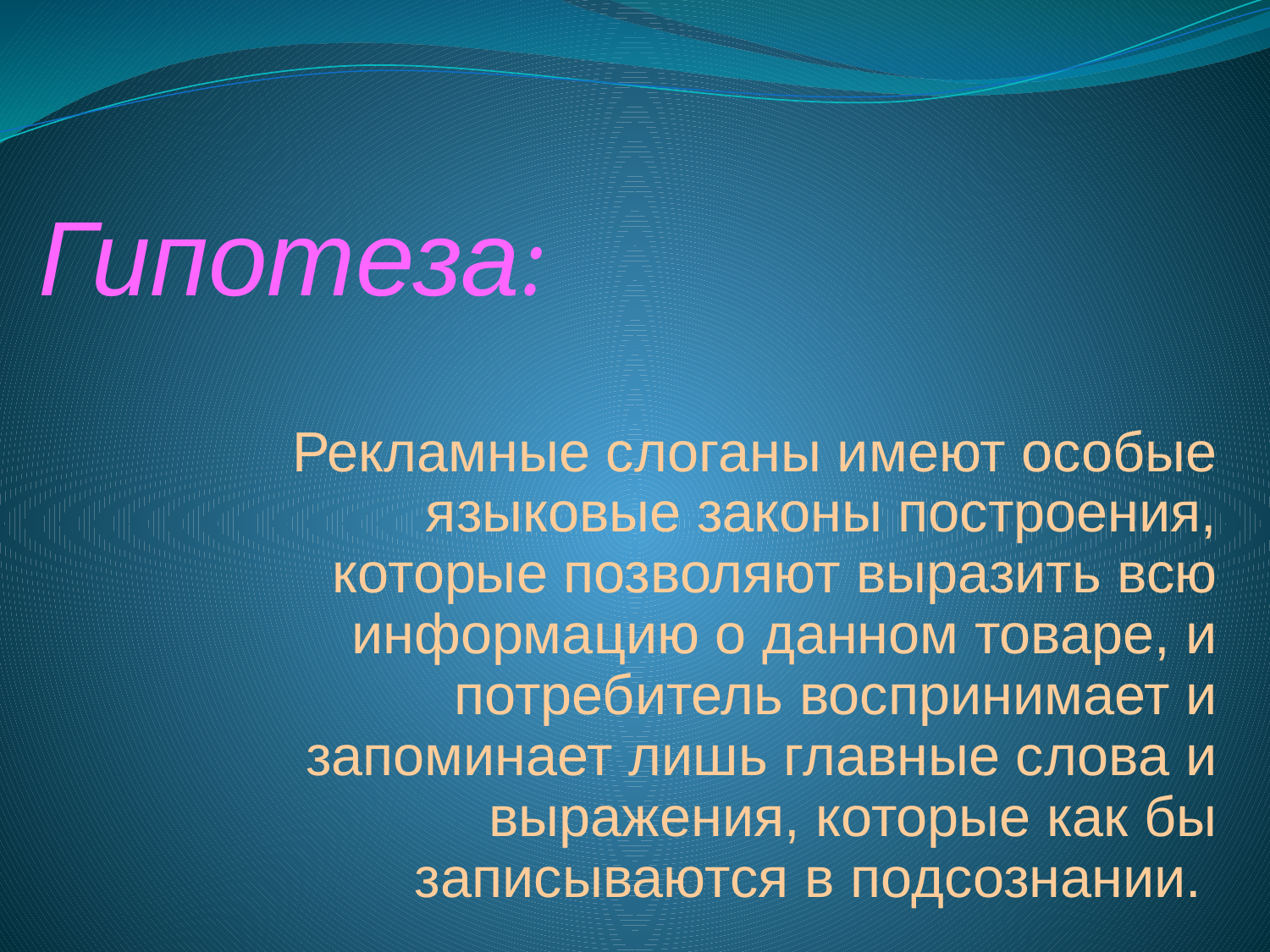

Гипотеза:
Рекламные слоганы имеют особые языковые законы построения, которые позволяют выразить всю информацию о данном товаре, и потребитель воспринимает и запоминает лишь главные слова и выражения, которые как бы записываются в подсознании.